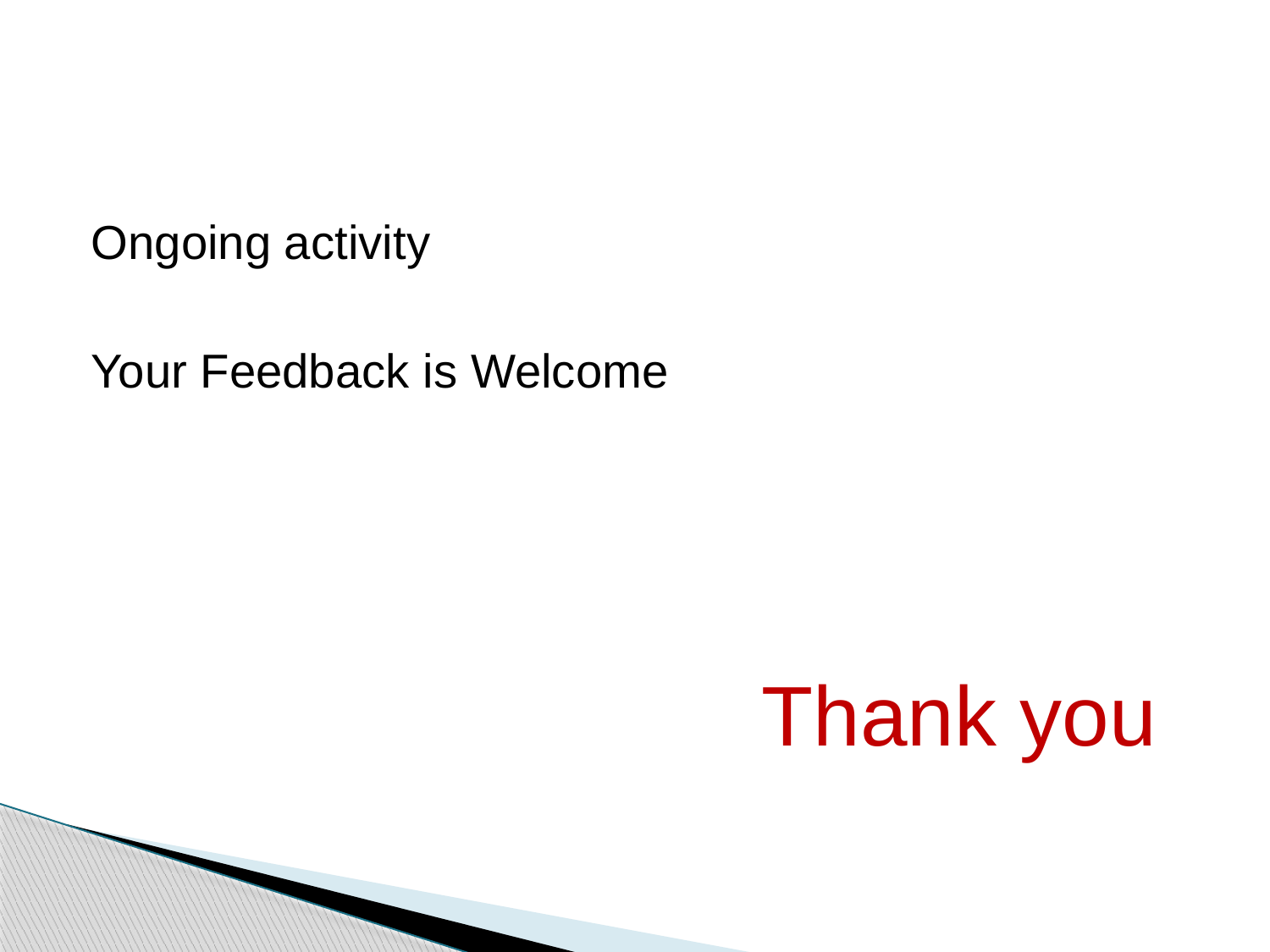

#
Ongoing activity

Your Feedback is Welcome

						Thank you